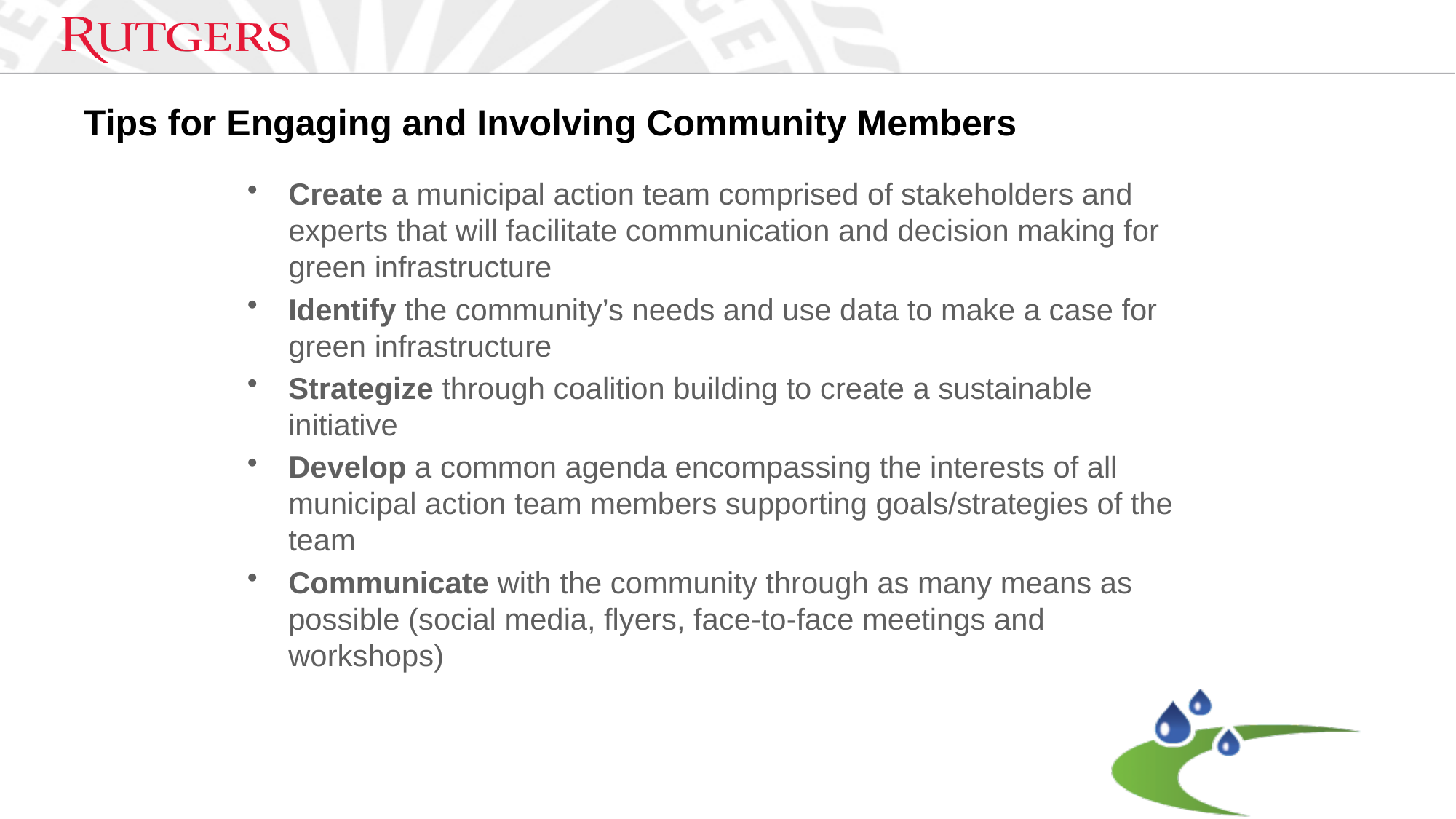

# Tips for Engaging and Involving Community Members
Create a municipal action team comprised of stakeholders and experts that will facilitate communication and decision making for green infrastructure
Identify the community’s needs and use data to make a case for green infrastructure
Strategize through coalition building to create a sustainable initiative
Develop a common agenda encompassing the interests of all municipal action team members supporting goals/strategies of the team
Communicate with the community through as many means as possible (social media, flyers, face-to-face meetings and workshops)